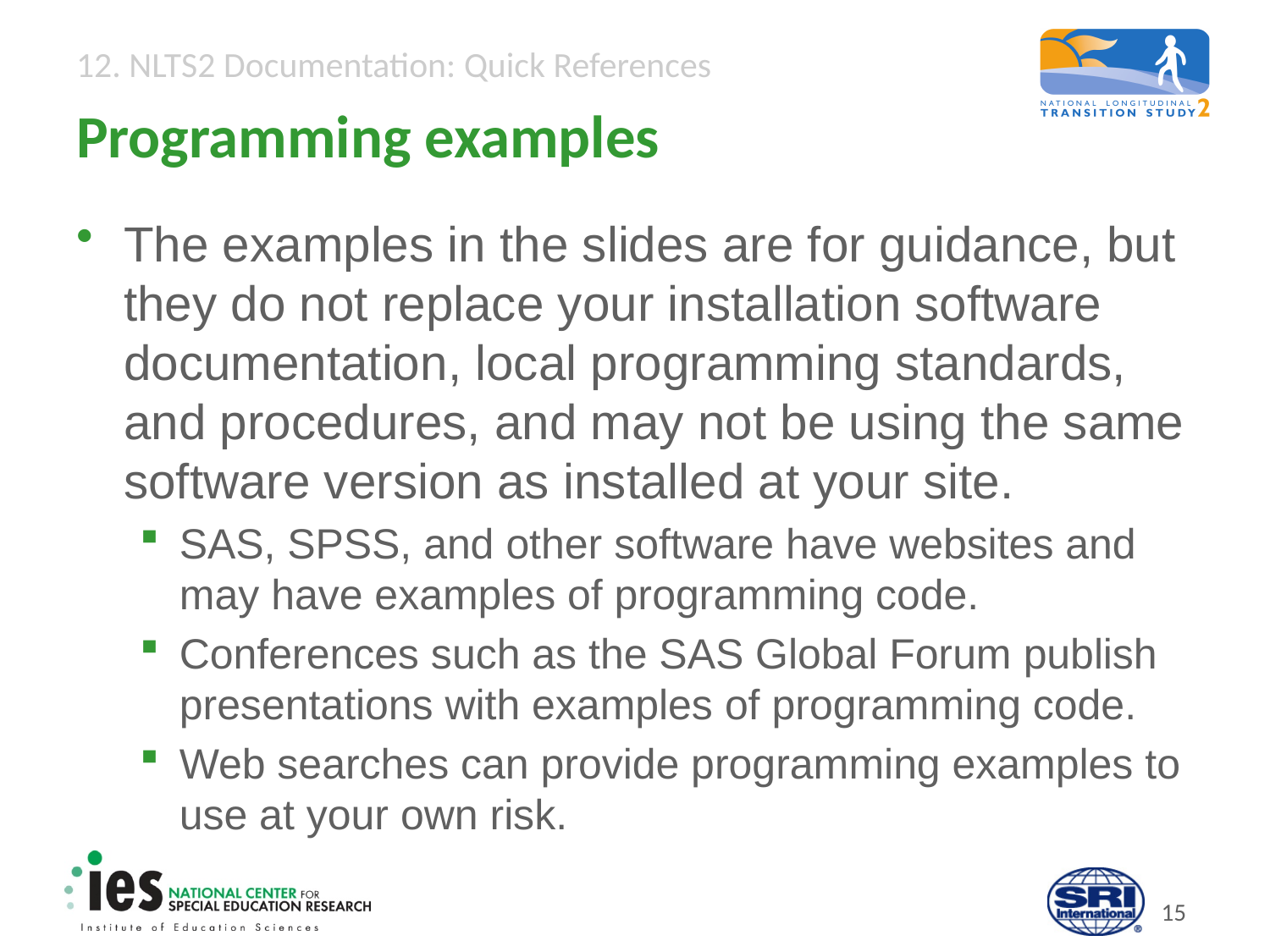

# Programming examples
The examples in the slides are for guidance, but they do not replace your installation software documentation, local programming standards, and procedures, and may not be using the same software version as installed at your site.
SAS, SPSS, and other software have websites and may have examples of programming code.
Conferences such as the SAS Global Forum publish presentations with examples of programming code.
Web searches can provide programming examples to use at your own risk.

15